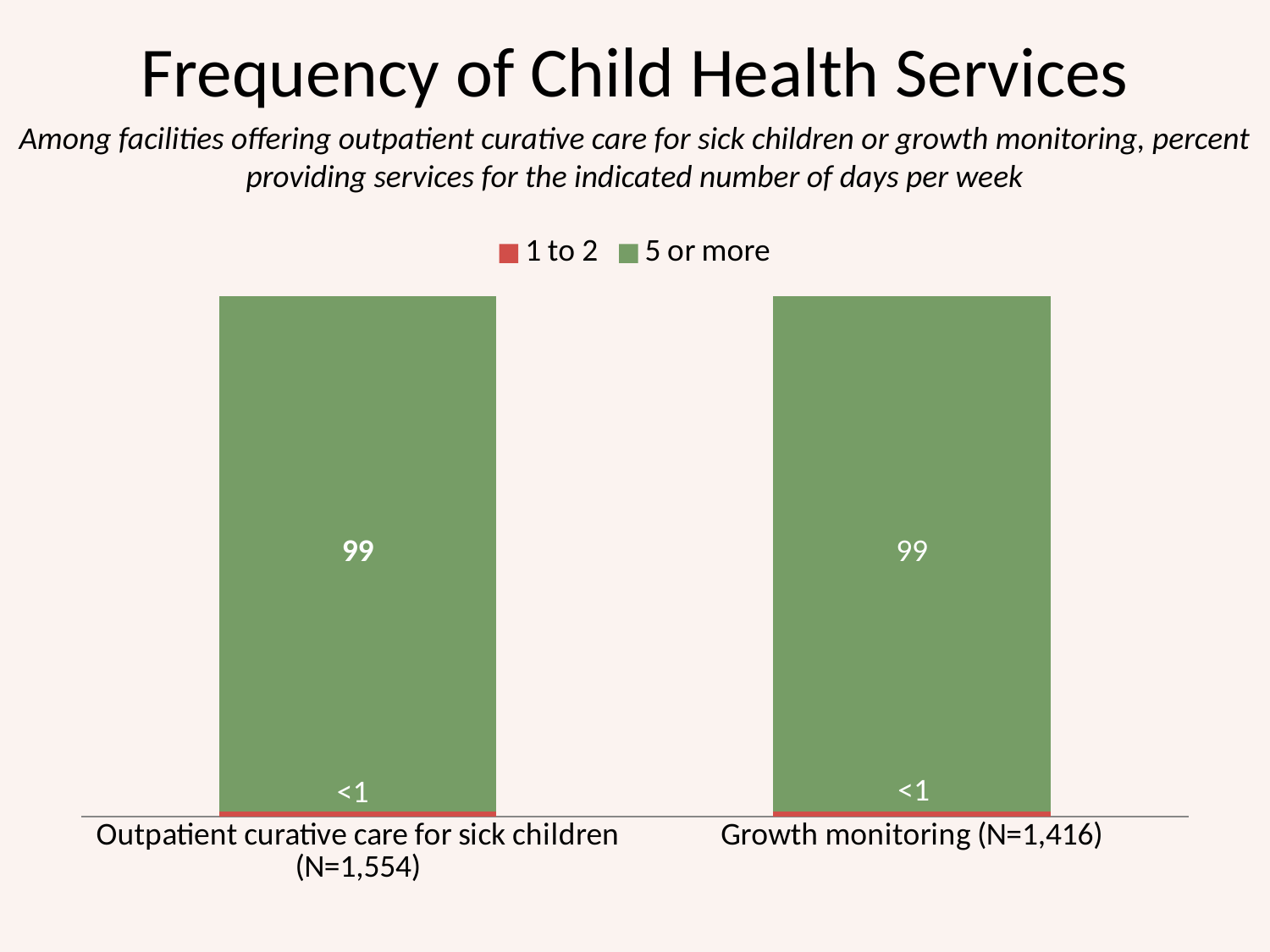

# Frequency of Child Health Services
Among facilities offering outpatient curative care for sick children or growth monitoring, percent providing services for the indicated number of days per week

### Chart

| Category | 1 to 2 | 5 or more |
|---|---|---|
| Outpatient curative care for sick children (N=1,554) | 1.0 | 99.0 |
| Growth monitoring (N=1,416) | 1.0 | 99.0 |